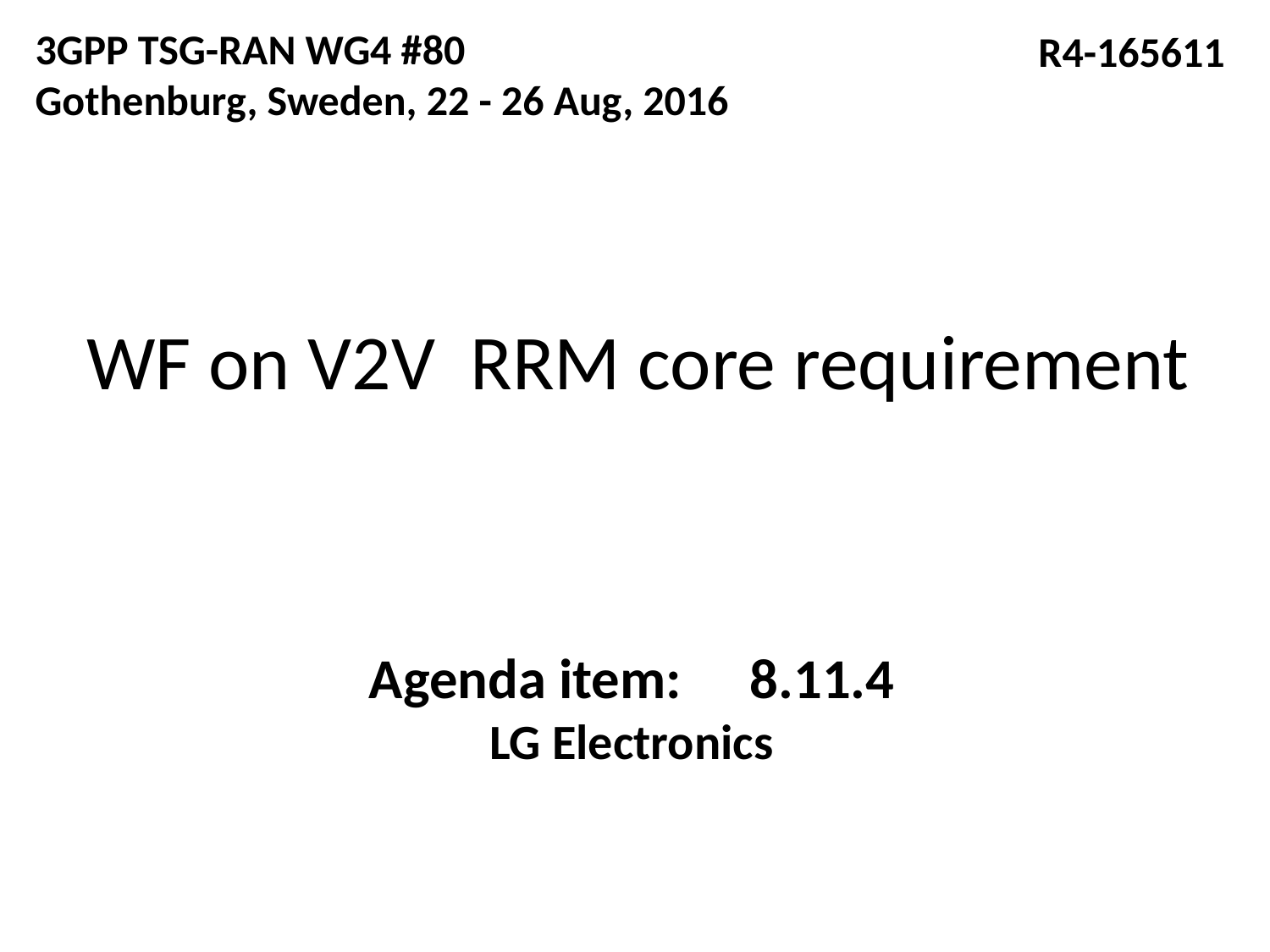

3GPP TSG-RAN WG4 #80
Gothenburg, Sweden, 22 - 26 Aug, 2016
R4-165611
WF on V2V  RRM core requirement
Agenda item:	8.11.4
LG Electronics